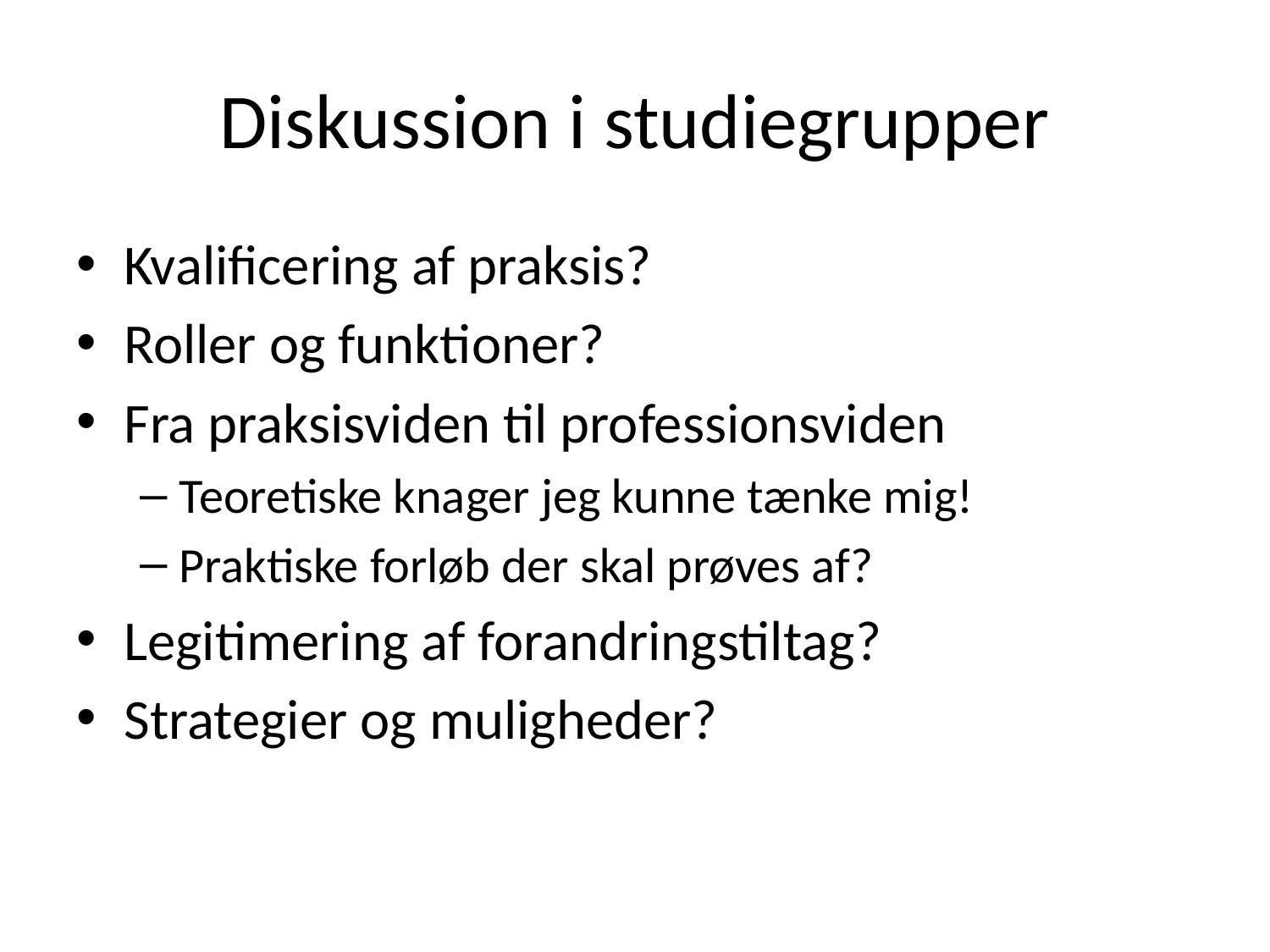

# Diskussion i studiegrupper
Kvalificering af praksis?
Roller og funktioner?
Fra praksisviden til professionsviden
Teoretiske knager jeg kunne tænke mig!
Praktiske forløb der skal prøves af?
Legitimering af forandringstiltag?
Strategier og muligheder?